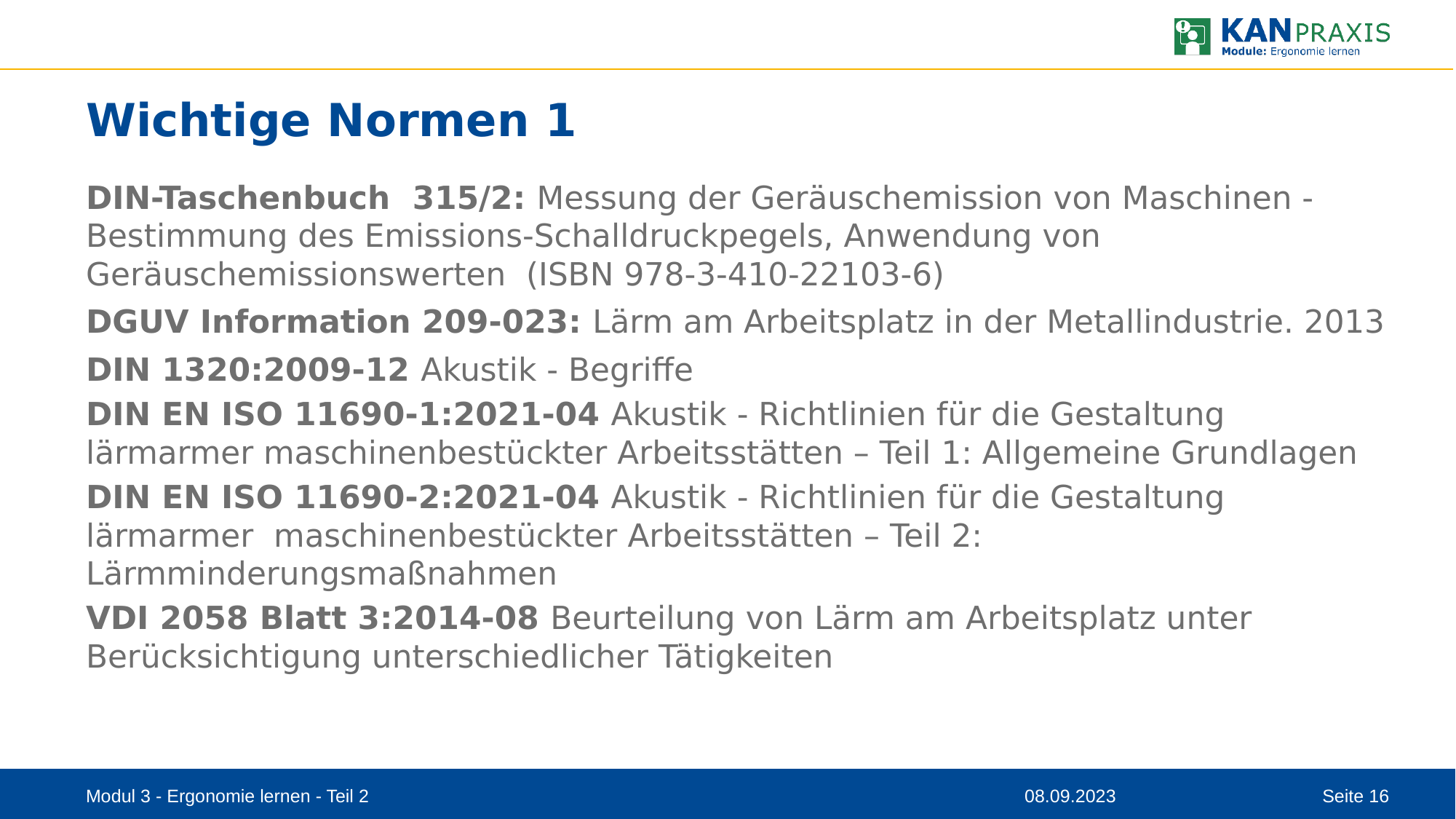

# Wichtige Normen 1
DIN-Taschenbuch  315/2: Messung der Geräuschemission von Maschinen - Bestimmung des Emissions-Schalldruckpegels, Anwendung von Geräuschemissionswerten  (ISBN 978-3-410-22103-6)
DGUV Information 209-023: Lärm am Arbeitsplatz in der Metallindustrie. 2013
DIN 1320:2009-12 Akustik - Begriffe
DIN EN ISO 11690-1:2021-04 Akustik - Richtlinien für die Gestaltung lärmarmer maschinenbestückter Arbeitsstätten – Teil 1: Allgemeine Grundlagen
DIN EN ISO 11690-2:2021-04 Akustik - Richtlinien für die Gestaltung lärmarmer  maschinenbestückter Arbeitsstätten – Teil 2: Lärmminderungsmaßnahmen
VDI 2058 Blatt 3:2014-08 Beurteilung von Lärm am Arbeitsplatz unter
Berücksichtigung unterschiedlicher Tätigkeiten

Modul 3 - Ergonomie lernen - Teil 2
08.09.2023
Seite 16